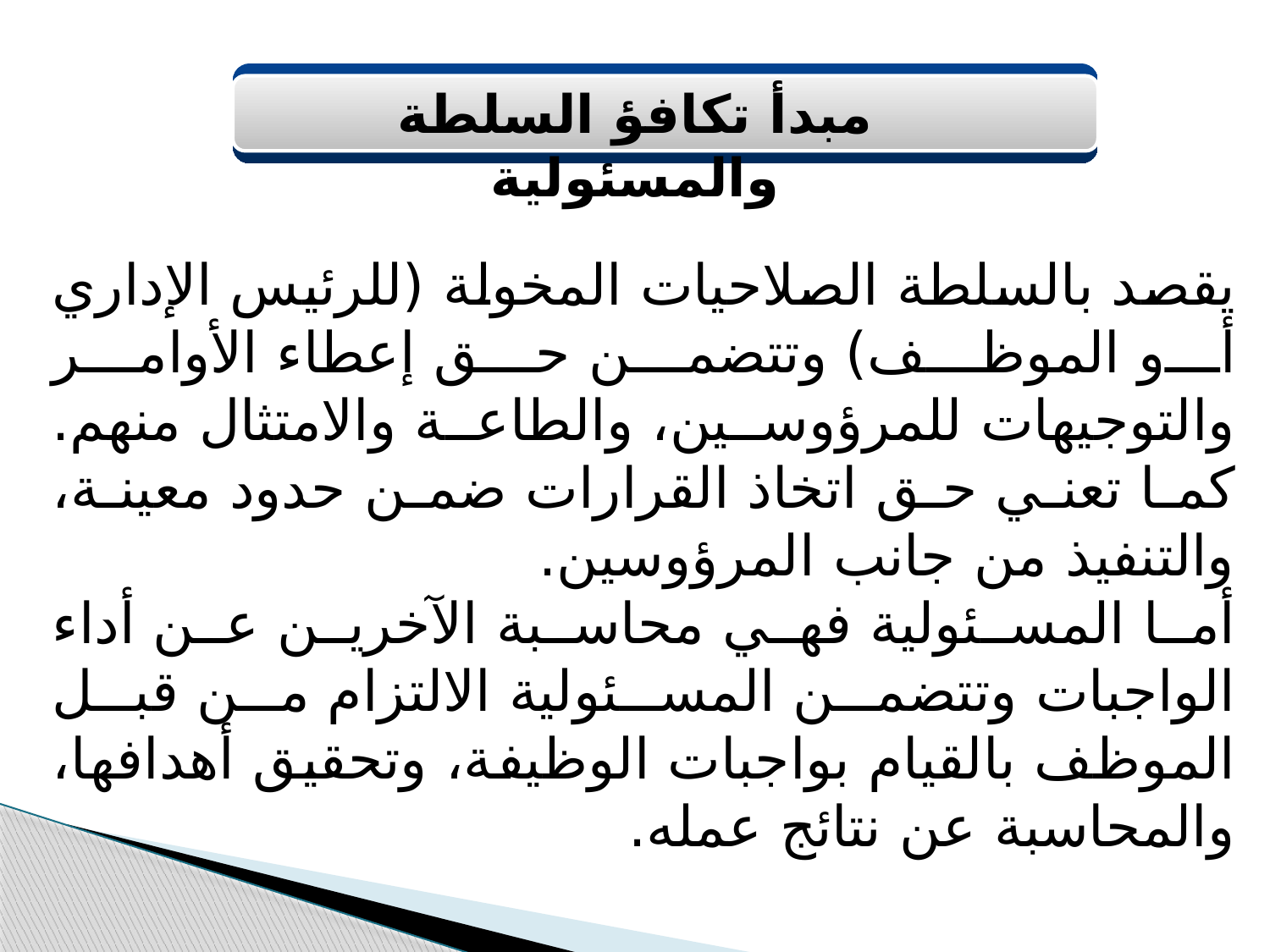

مبدأ تكافؤ السلطة والمسئولية
يقصد بالسلطة الصلاحيات المخولة (للرئيس الإداري أو الموظف) وتتضمن حق إعطاء الأوامر والتوجيهات للمرؤوسين، والطاعة والامتثال منهم. كما تعني حق اتخاذ القرارات ضمن حدود معينة، والتنفيذ من جانب المرؤوسين.
أما المسئولية فهي محاسبة الآخرين عن أداء الواجبات وتتضمن المسئولية الالتزام من قبل الموظف بالقيام بواجبات الوظيفة، وتحقيق أهدافها، والمحاسبة عن نتائج عمله.